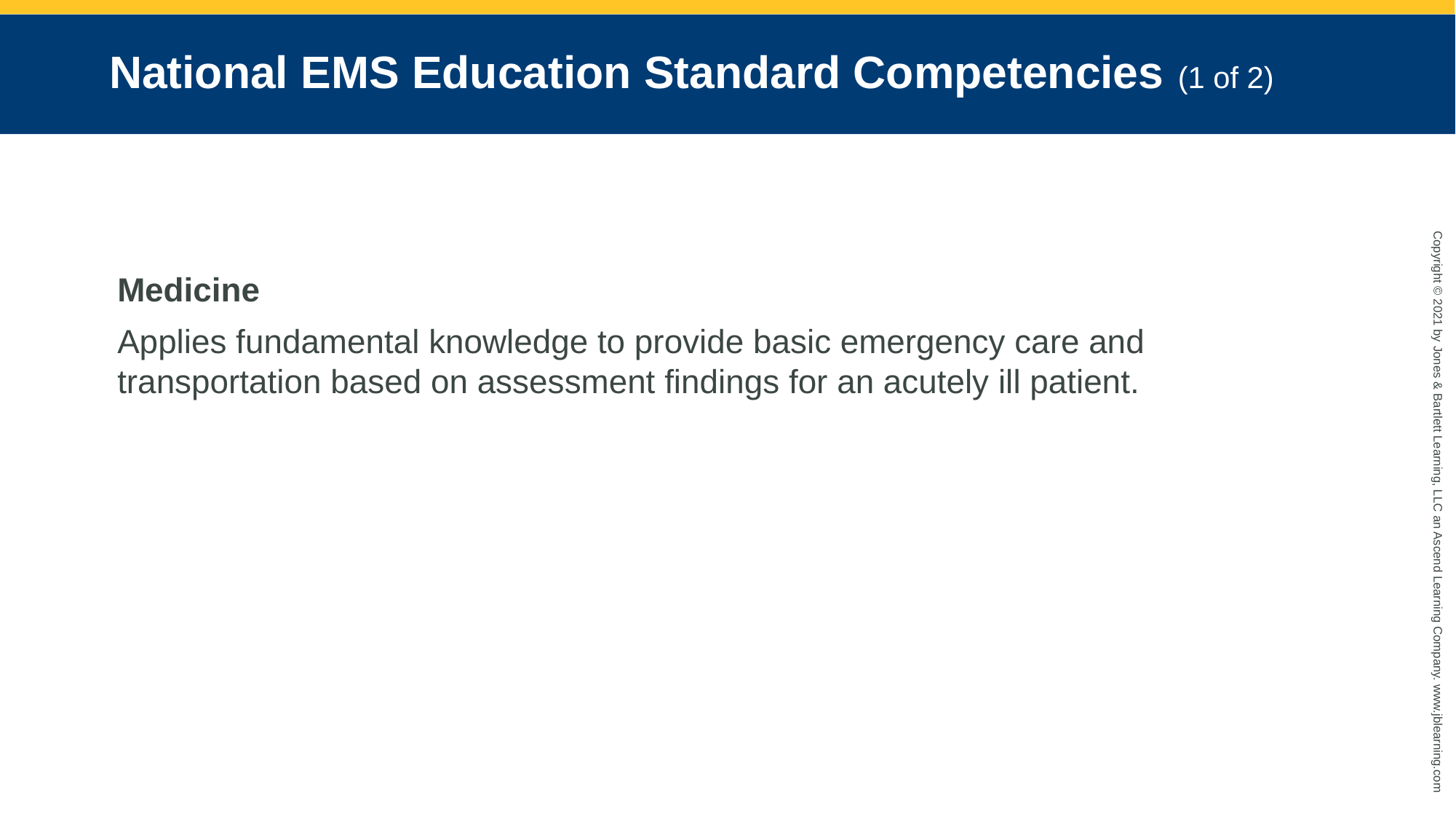

# National EMS Education Standard Competencies (1 of 2)
Medicine
Applies fundamental knowledge to provide basic emergency care and transportation based on assessment findings for an acutely ill patient.